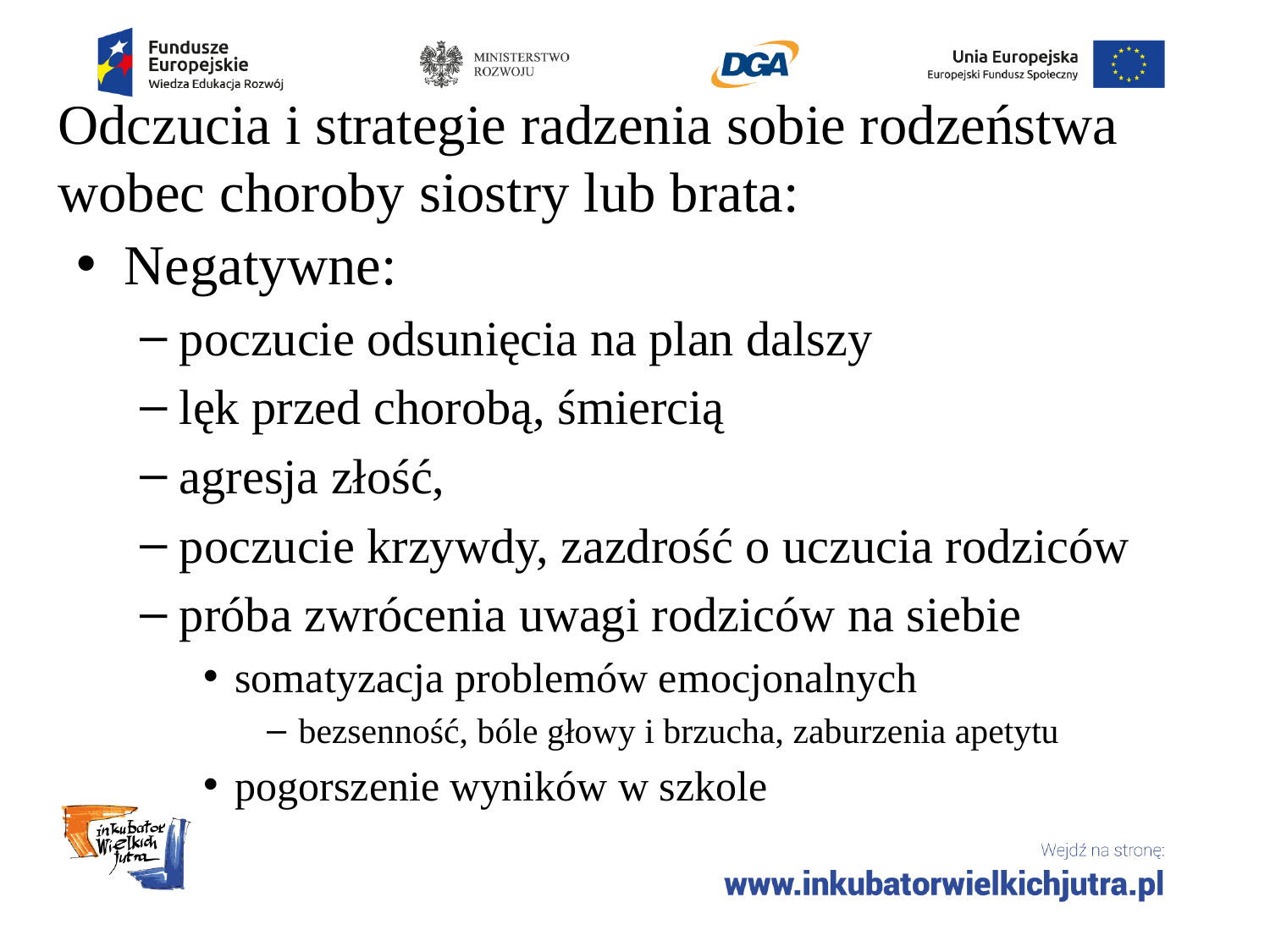

# Odczucia i strategie radzenia sobie rodzeństwa wobec choroby siostry lub brata:
Negatywne:
poczucie odsunięcia na plan dalszy
lęk przed chorobą, śmiercią
agresja złość,
poczucie krzywdy, zazdrość o uczucia rodziców
próba zwrócenia uwagi rodziców na siebie
somatyzacja problemów emocjonalnych
bezsenność, bóle głowy i brzucha, zaburzenia apetytu
pogorszenie wyników w szkole